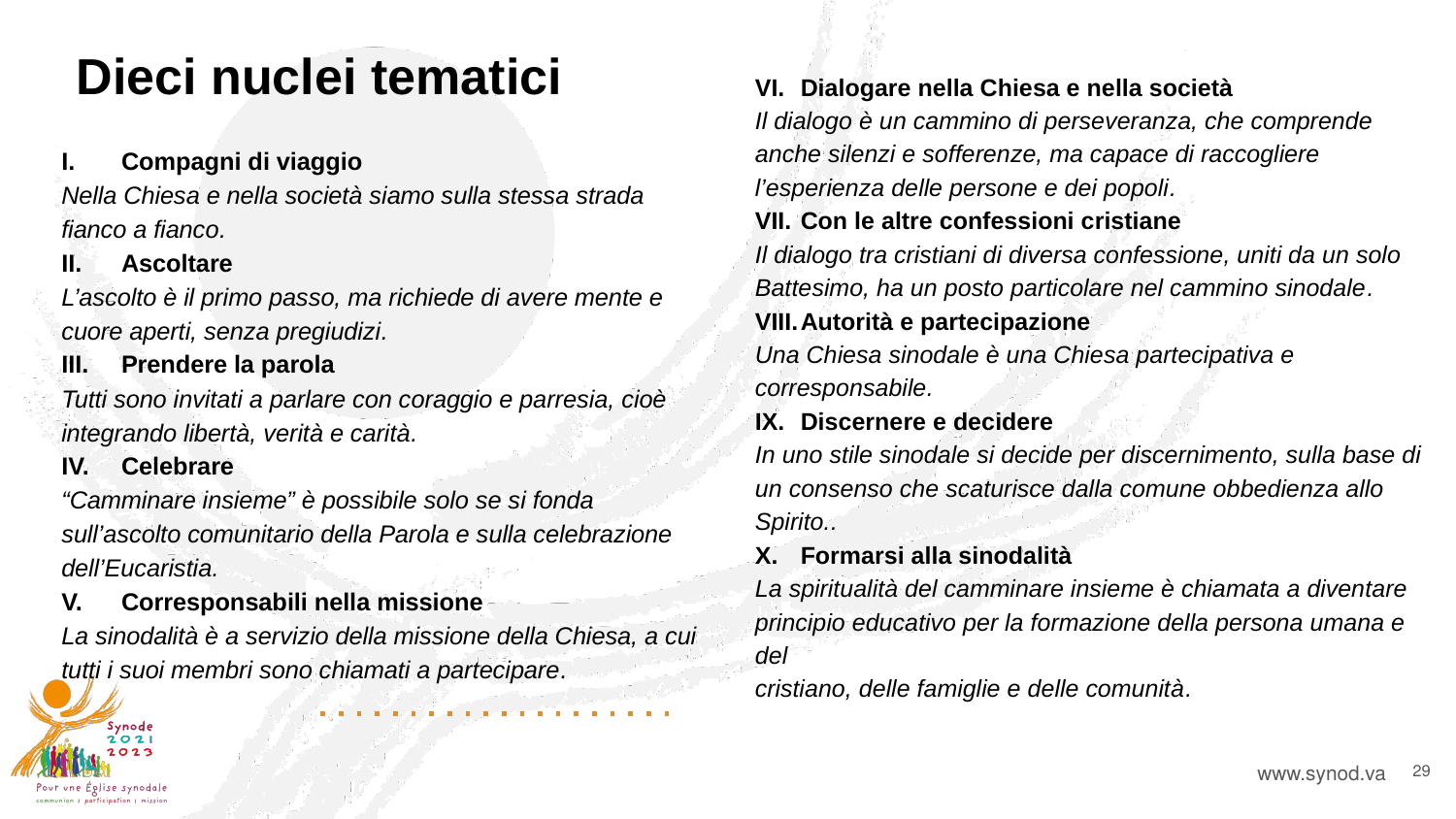

# Dieci nuclei tematici
Dialogare nella Chiesa e nella società
Il dialogo è un cammino di perseveranza, che comprende anche silenzi e sofferenze, ma capace di raccogliere l’esperienza delle persone e dei popoli.
Con le altre confessioni cristiane
Il dialogo tra cristiani di diversa confessione, uniti da un solo
Battesimo, ha un posto particolare nel cammino sinodale.
Autorità e partecipazione
Una Chiesa sinodale è una Chiesa partecipativa e corresponsabile.
Discernere e decidere
In uno stile sinodale si decide per discernimento, sulla base di un consenso che scaturisce dalla comune obbedienza allo Spirito..
Formarsi alla sinodalità
La spiritualità del camminare insieme è chiamata a diventare
principio educativo per la formazione della persona umana e del
cristiano, delle famiglie e delle comunità.
Compagni di viaggio
Nella Chiesa e nella società siamo sulla stessa strada fianco a fianco.
Ascoltare
L’ascolto è il primo passo, ma richiede di avere mente e cuore aperti, senza pregiudizi.
Prendere la parola
Tutti sono invitati a parlare con coraggio e parresia, cioè integrando libertà, verità e carità.
Celebrare
“Camminare insieme” è possibile solo se si fonda sull’ascolto comunitario della Parola e sulla celebrazione dell’Eucaristia.
Corresponsabili nella missione
La sinodalità è a servizio della missione della Chiesa, a cui tutti i suoi membri sono chiamati a partecipare.

29